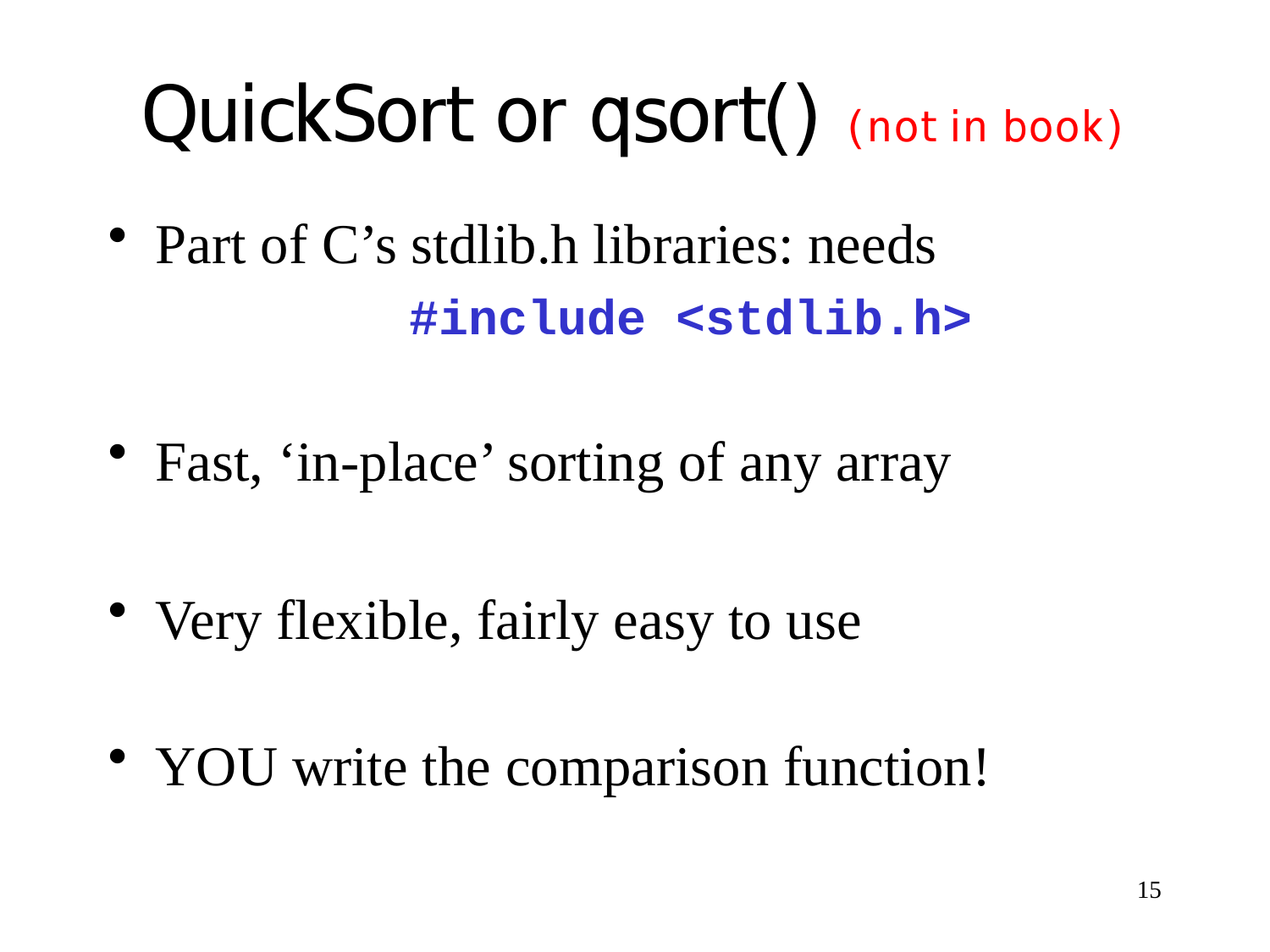

# QuickSort or qsort() (not in book)
Part of C’s stdlib.h libraries: needs
			#include <stdlib.h>

Fast, ‘in-place’ sorting of any array

Very flexible, fairly easy to use
YOU write the comparison function!
15